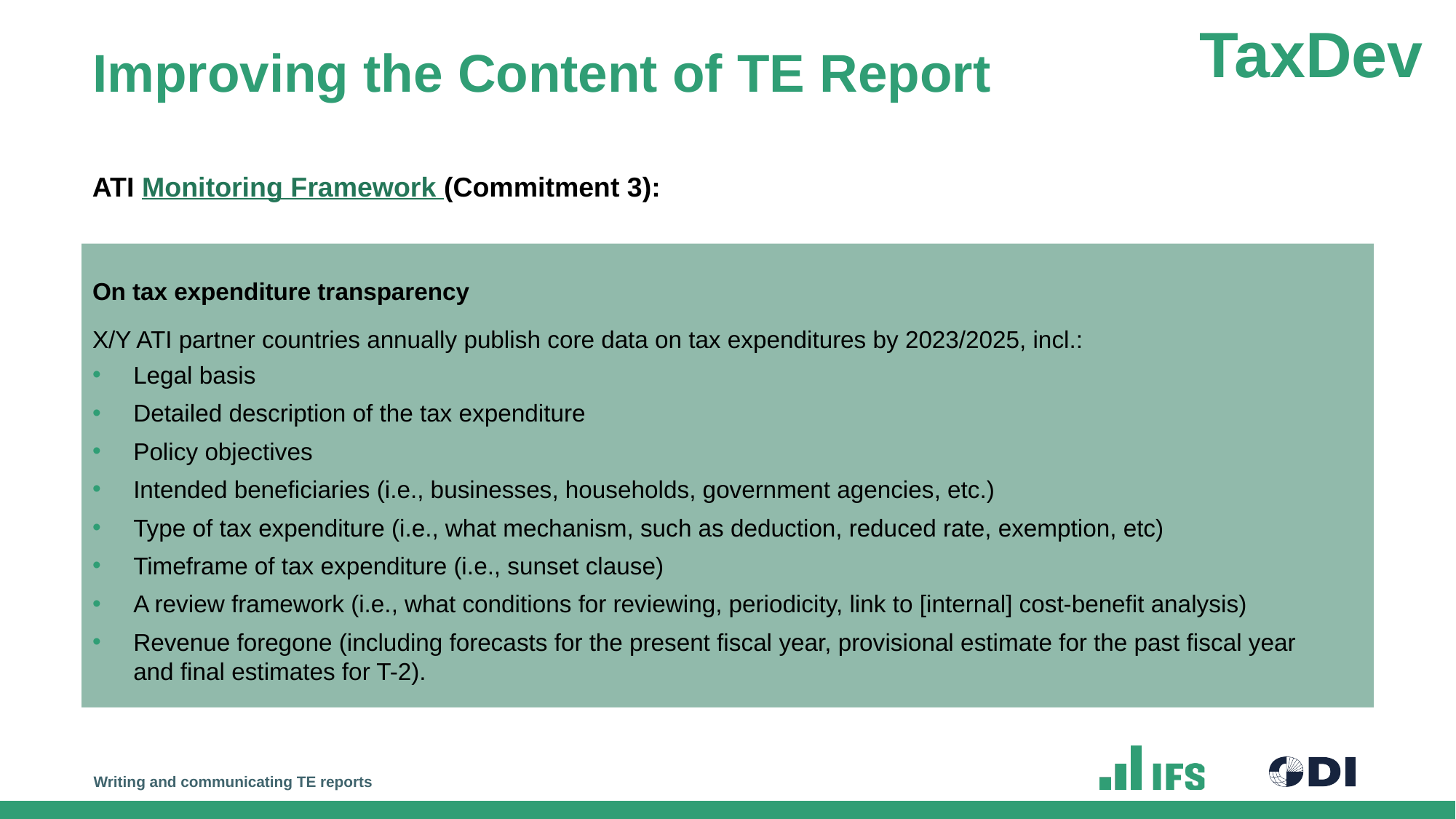

# Improving the Content of TE Report
ATI Monitoring Framework (Commitment 3):

On tax expenditure transparency
X/Y ATI partner countries annually publish core data on tax expenditures by 2023/2025, incl.:
Legal basis
Detailed description of the tax expenditure
Policy objectives
Intended beneficiaries (i.e., businesses, households, government agencies, etc.)
Type of tax expenditure (i.e., what mechanism, such as deduction, reduced rate, exemption, etc)
Timeframe of tax expenditure (i.e., sunset clause)
A review framework (i.e., what conditions for reviewing, periodicity, link to [internal] cost-benefit analysis)
Revenue foregone (including forecasts for the present fiscal year, provisional estimate for the past fiscal year and final estimates for T-2).
Writing and communicating TE reports